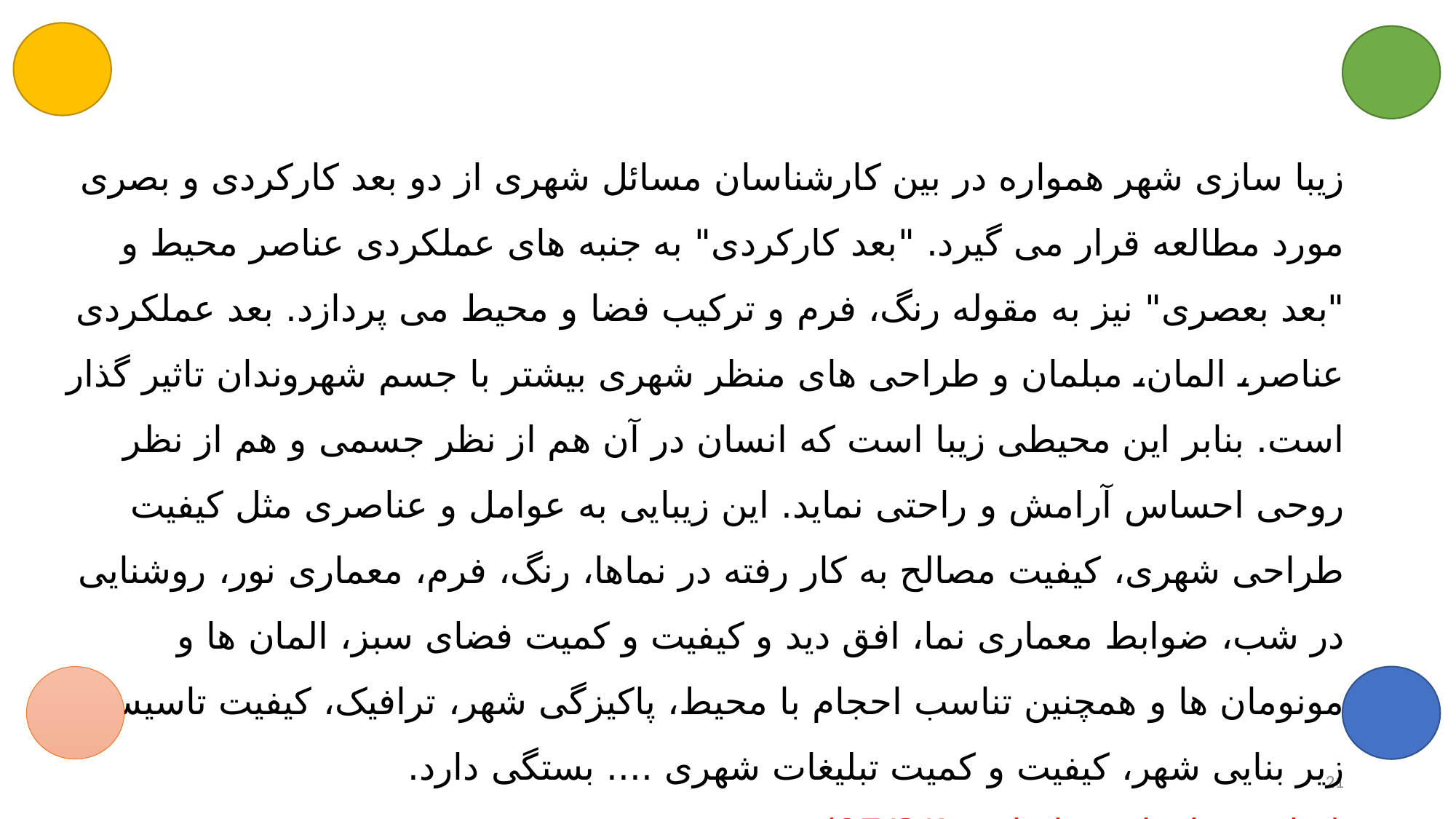

زیبا سازی شهر همواره در بین کارشناسان مسائل شهری از دو بعد کارکردی و بصری مورد مطالعه قرار می گیرد. "بعد کارکردی" به جنبه های عملکردی عناصر محیط و "بعد بعصری" نیز به مقوله رنگ، فرم و ترکیب فضا و محیط می پردازد. بعد عملکردی عناصر، المان، مبلمان و طراحی های منظر شهری بیشتر با جسم شهروندان تاثیر گذار است. بنابر این محیطی زیبا است که انسان در آن هم از نظر جسمی و هم از نظر روحی احساس آرامش و راحتی نماید. این زیبایی به عوامل و عناصری مثل کیفیت طراحی شهری، کیفیت مصالح به کار رفته در نماها، رنگ، فرم، معماری نور، روشنایی در شب، ضوابط معماری نما، افق دید و کیفیت و کمیت فضای سبز، المان ها و مونومان ها و همچنین تناسب احجام با محیط، پاکیزگی شهر، ترافیک، کیفیت تاسیسات زیر بنایی شهر، کیفیت و کمیت تبلیغات شهری .... بستگی دارد.
(سایت سازمان زیباسازی 97/3/1)

21